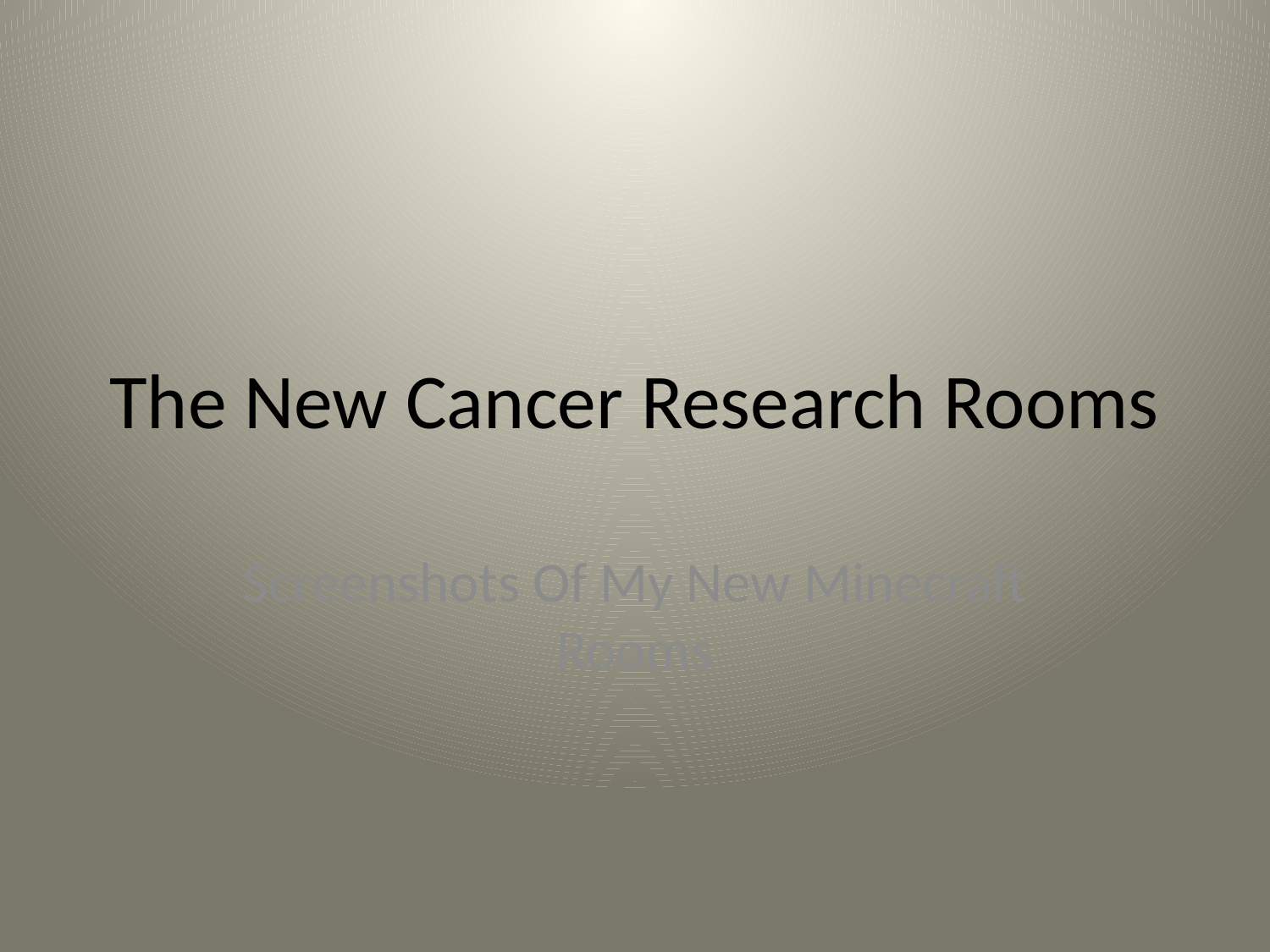

# The New Cancer Research Rooms
Screenshots Of My New Minecraft Rooms